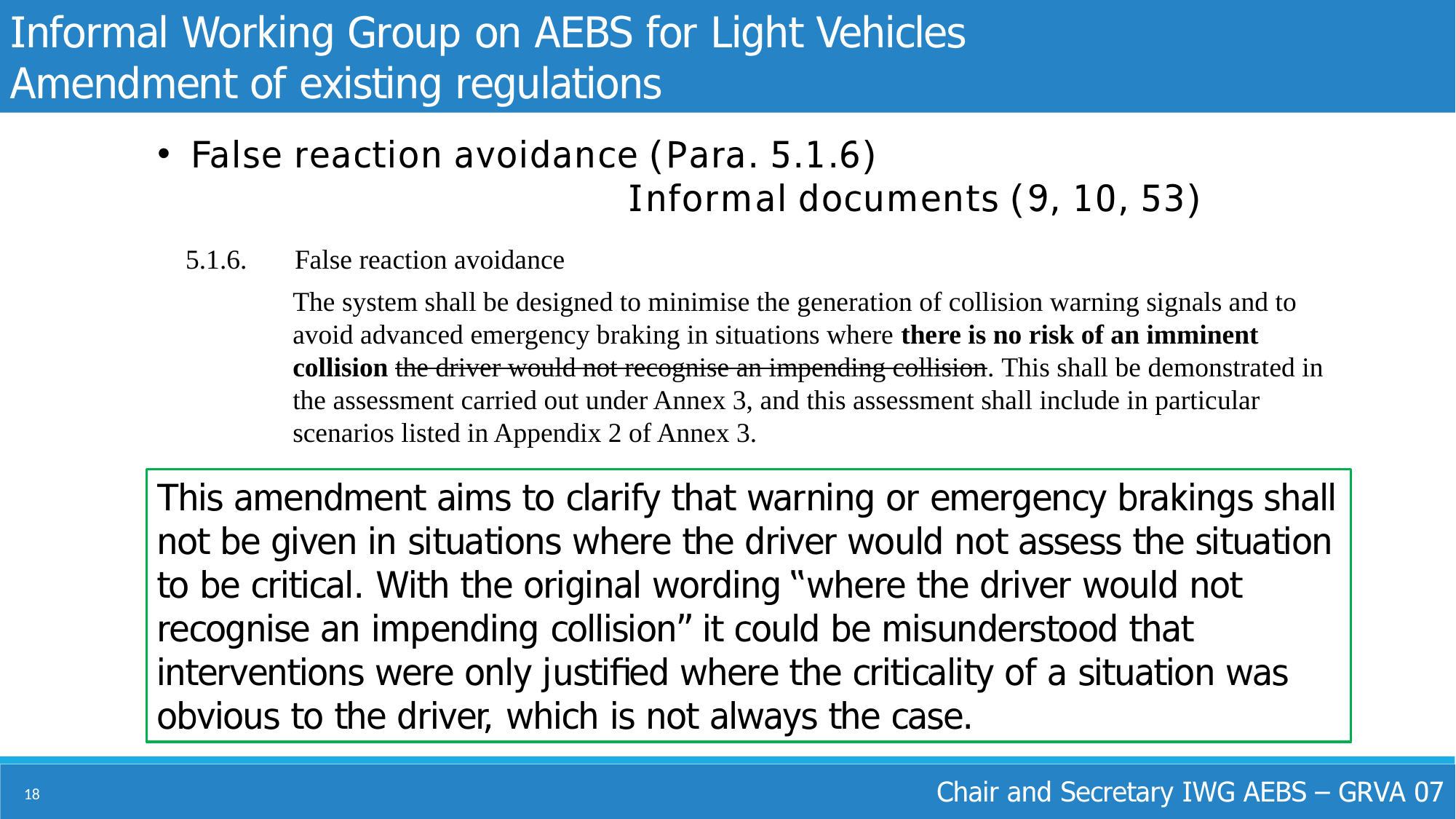

Informal Working Group on AEBS for Light Vehicles
Amendment of existing regulations
False reaction avoidance (Para. 5.1.6)
Informal documents (9, 10, 53)
5.1.6.	False reaction avoidance
The system shall be designed to minimise the generation of collision warning signals and to avoid advanced emergency braking in situations where there is no risk of an imminent collision the driver would not recognise an impending collision. This shall be demonstrated in the assessment carried out under Annex 3, and this assessment shall include in particular scenarios listed in Appendix 2 of Annex 3.
This amendment aims to clarify that warning or emergency brakings shall not be given in situations where the driver would not assess the situation to be critical. With the original wording “where the driver would not recognise an impending collision” it could be misunderstood that interventions were only justified where the criticality of a situation was obvious to the driver, which is not always the case.
Chair and Secretary IWG AEBS – GRVA 07
18